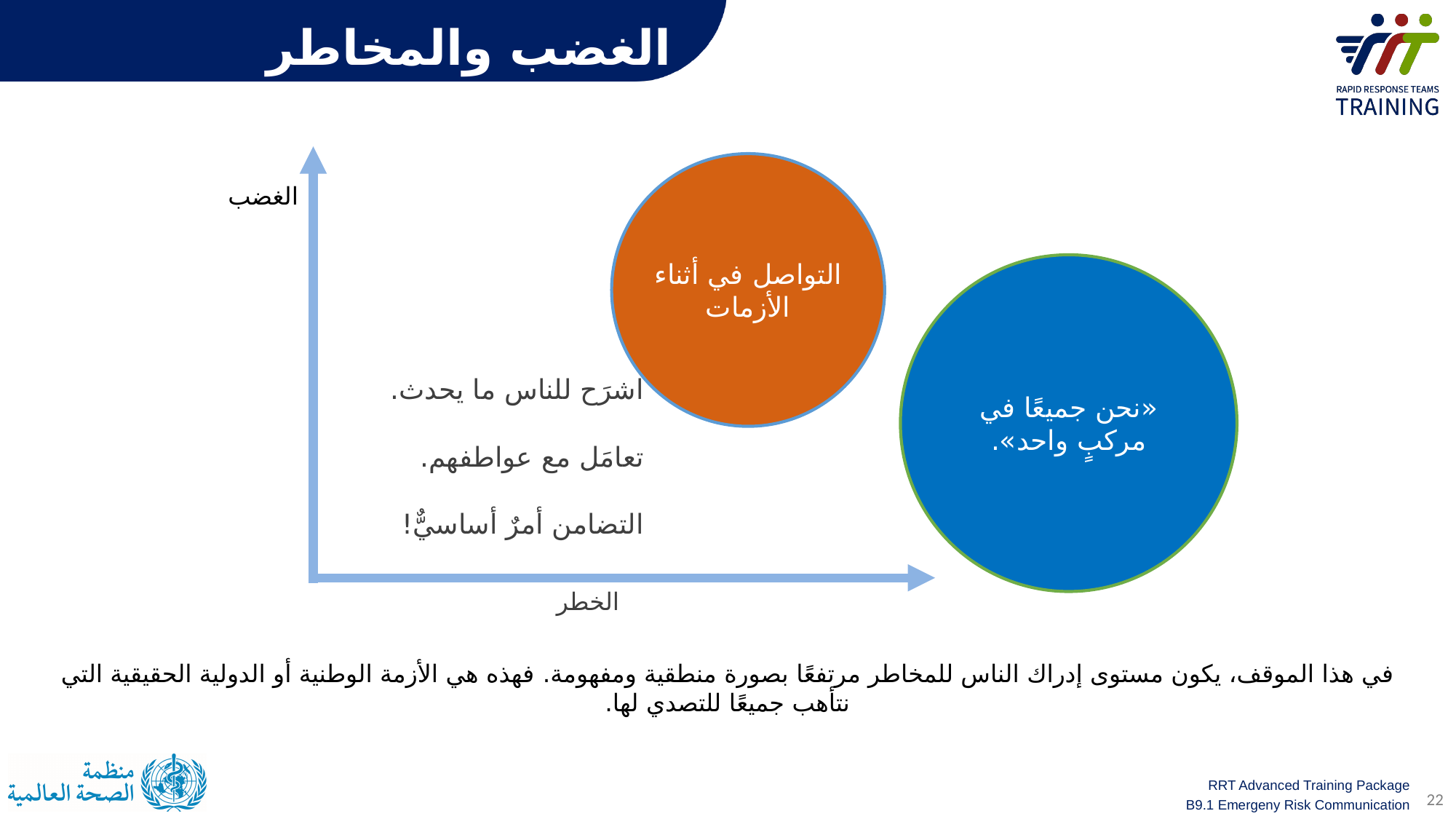

الغضب والمخاطر

التواصل في أثناء الأزمات
الغضب

«نحن جميعًا في مركبٍ واحد».
اشرَح للناس ما يحدث.

تعامَل مع عواطفهم.

التضامن أمرٌ أساسيٌّ!

الخطر
في هذا الموقف، يكون مستوى إدراك الناس للمخاطر مرتفعًا بصورة منطقية ومفهومة. فهذه هي الأزمة الوطنية أو الدولية الحقيقية التي نتأهب جميعًا للتصدي لها.